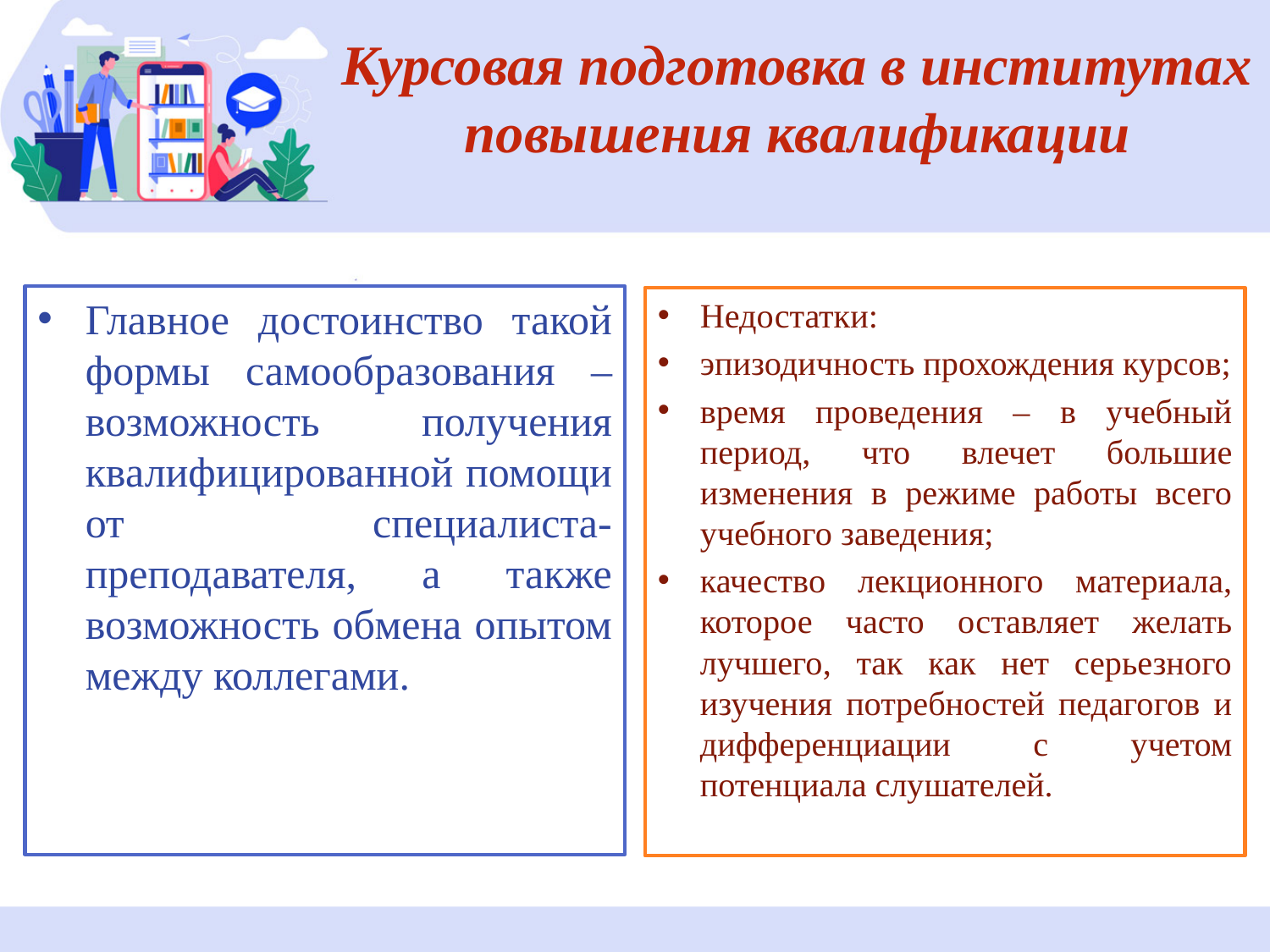

# Курсовая подготовка в институтах повышения квалификации
Главное достоинство такой формы самообразования – возможность получения квалифицированной помощи от специалиста-преподавателя, а также возможность обмена опытом между коллегами.

Недостатки:
эпизодичность прохождения курсов;
время проведения – в учебный период, что влечет большие изменения в режиме работы всего учебного заведения;
качество лекционного материала, которое часто оставляет желать лучшего, так как нет серьезного изучения потребностей педагогов и дифференциации с учетом потенциала слушателей.